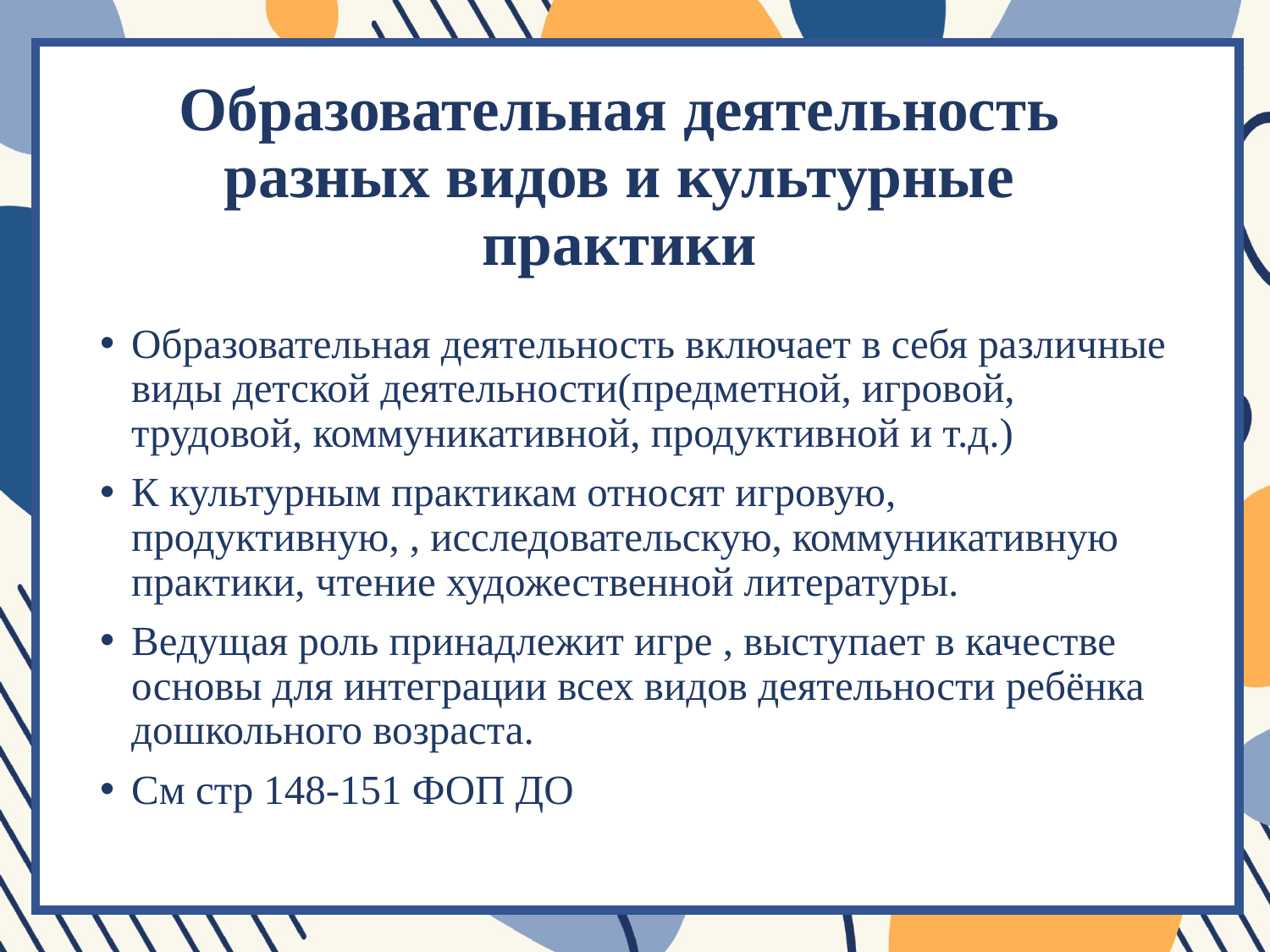

# Образовательная деятельность разных видов и культурные практики
Образовательная деятельность включает в себя различные виды детской деятельности(предметной, игровой, трудовой, коммуникативной, продуктивной и т.д.)
К культурным практикам относят игровую, продуктивную, , исследовательскую, коммуникативную практики, чтение художественной литературы.
Ведущая роль принадлежит игре , выступает в качестве основы для интеграции всех видов деятельности ребёнка дошкольного возраста.
См стр 148-151 ФОП ДО